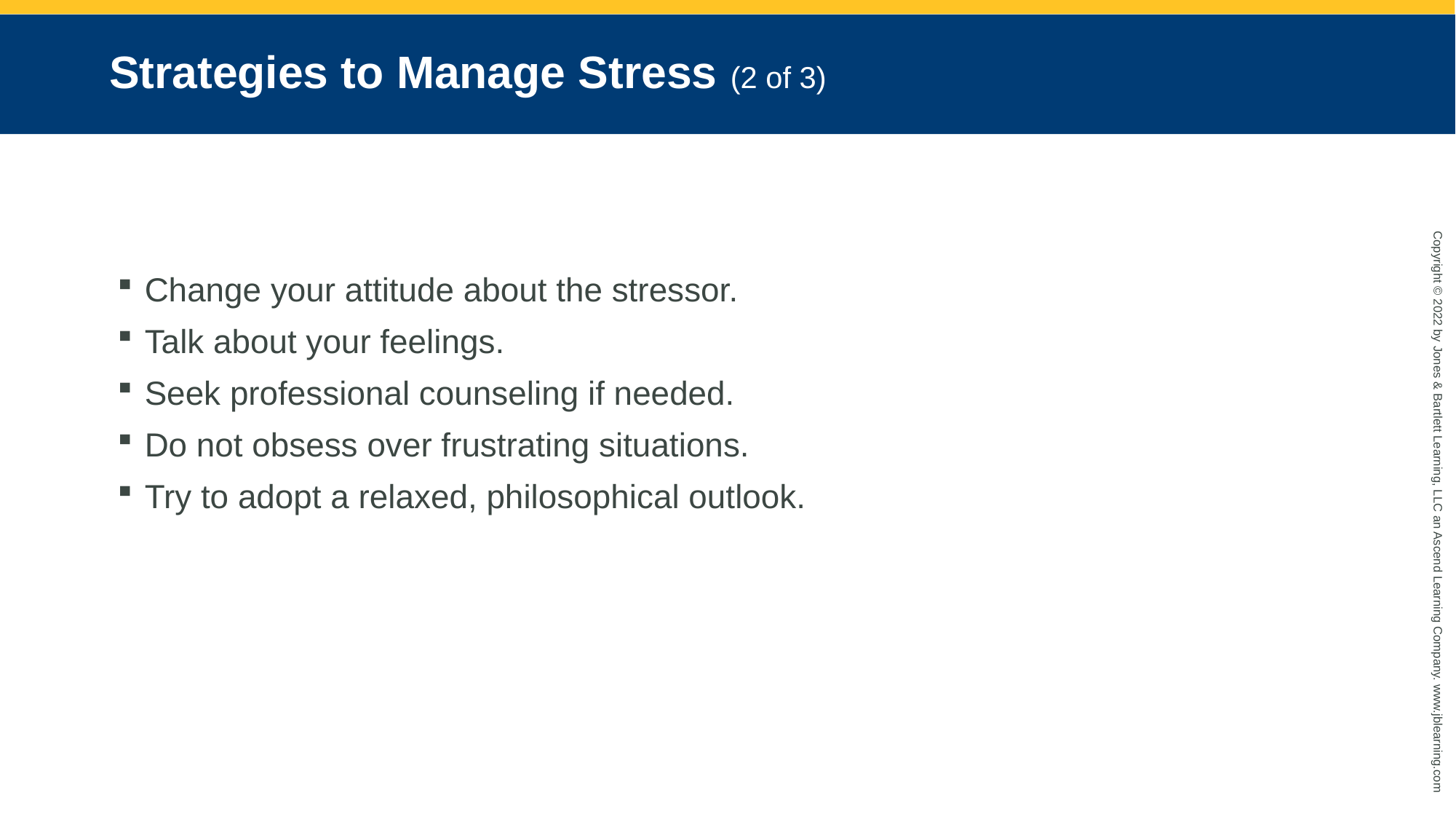

# Strategies to Manage Stress (2 of 3)
Change your attitude about the stressor.
Talk about your feelings.
Seek professional counseling if needed.
Do not obsess over frustrating situations.
Try to adopt a relaxed, philosophical outlook.